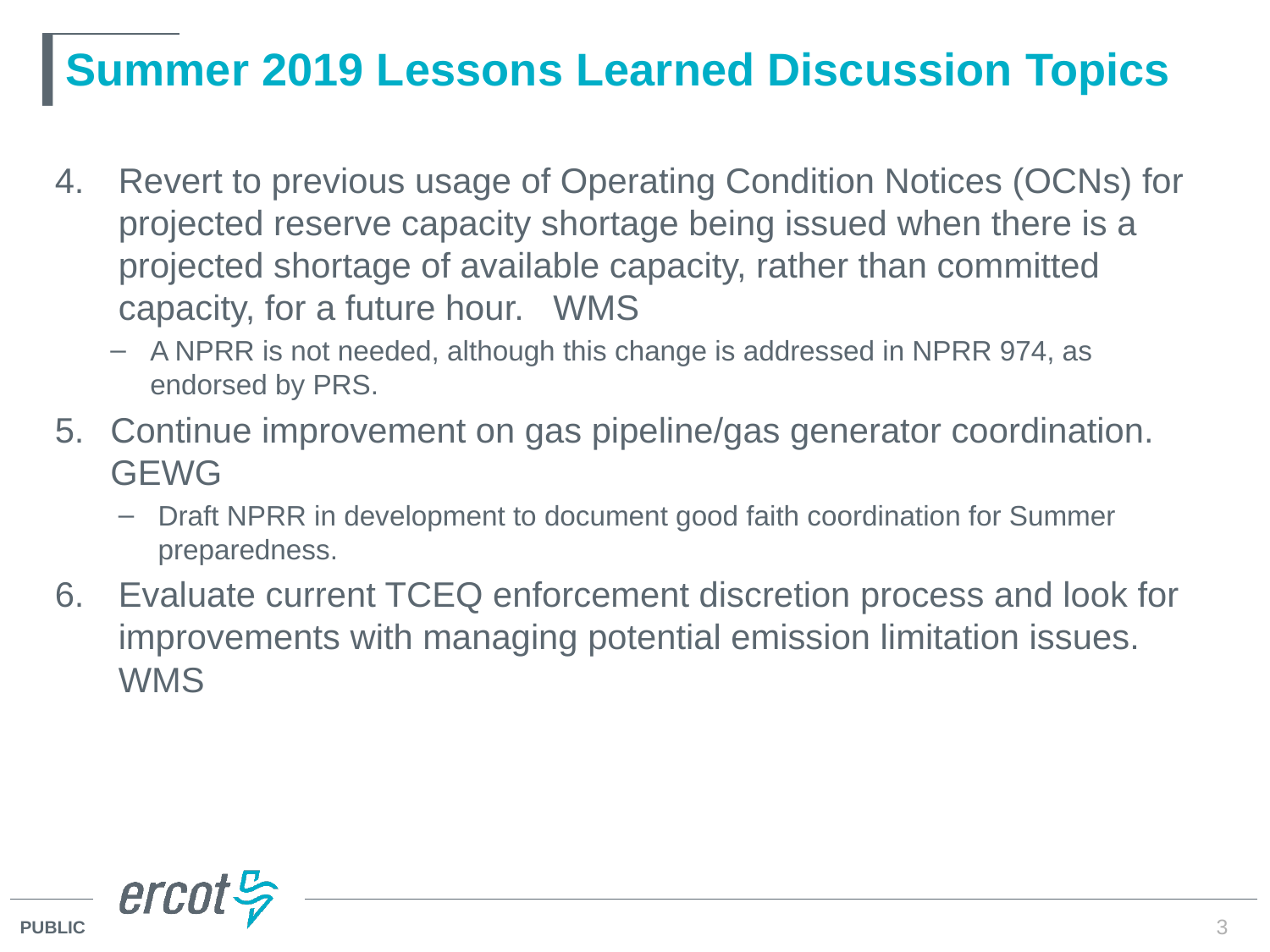

# Summer 2019 Lessons Learned Discussion Topics

Revert to previous usage of Operating Condition Notices (OCNs) for projected reserve capacity shortage being issued when there is a projected shortage of available capacity, rather than committed capacity, for a future hour.   WMS
A NPRR is not needed, although this change is addressed in NPRR 974, as endorsed by PRS.
Continue improvement on gas pipeline/gas generator coordination. GEWG
Draft NPRR in development to document good faith coordination for Summer preparedness.
Evaluate current TCEQ enforcement discretion process and look for improvements with managing potential emission limitation issues.  WMS

3